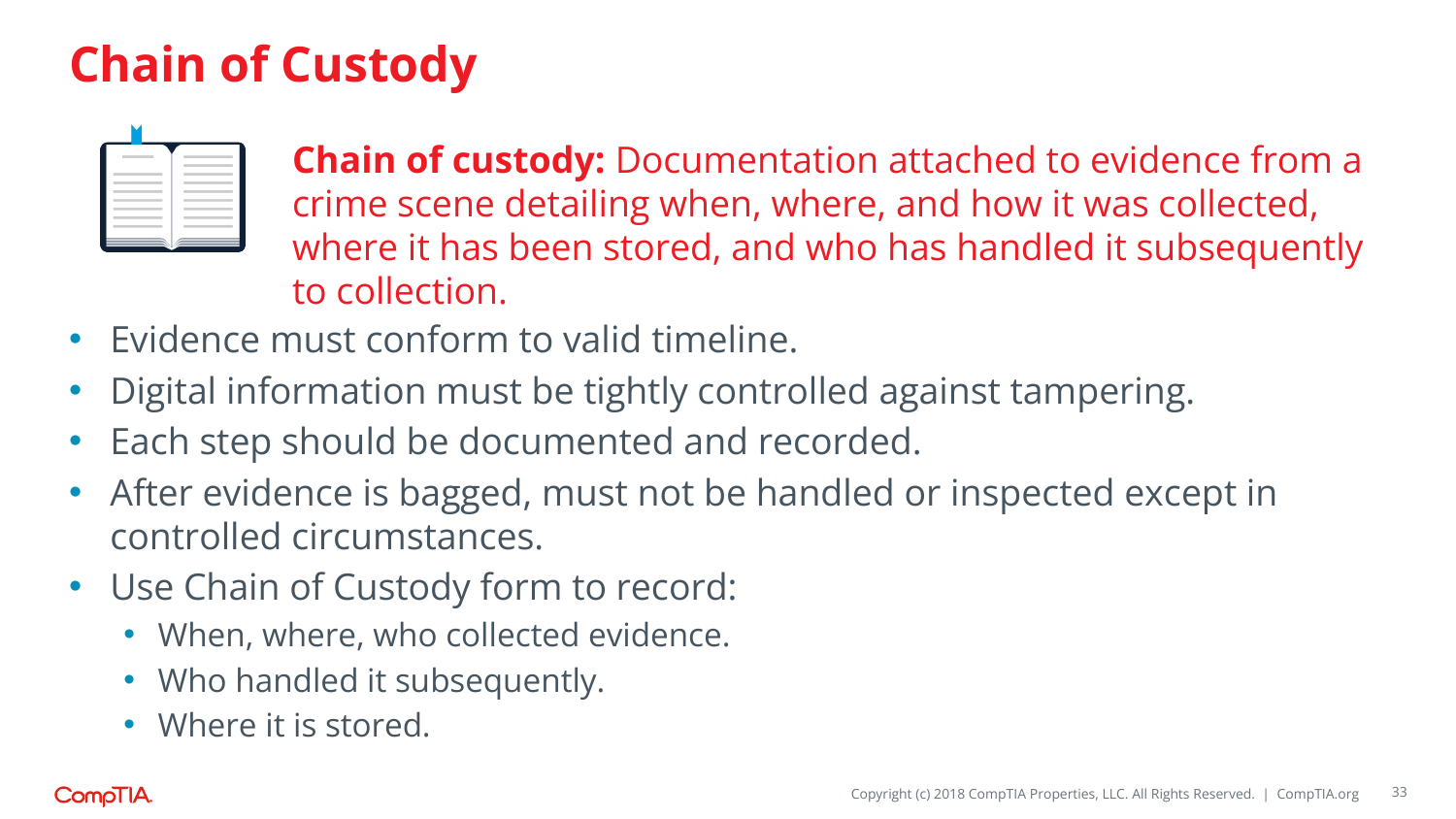

# Chain of Custody
Chain of custody: Documentation attached to evidence from a crime scene detailing when, where, and how it was collected, where it has been stored, and who has handled it subsequently to collection.
Evidence must conform to valid timeline.
Digital information must be tightly controlled against tampering.
Each step should be documented and recorded.
After evidence is bagged, must not be handled or inspected except in controlled circumstances.
Use Chain of Custody form to record:
When, where, who collected evidence.
Who handled it subsequently.
Where it is stored.
33